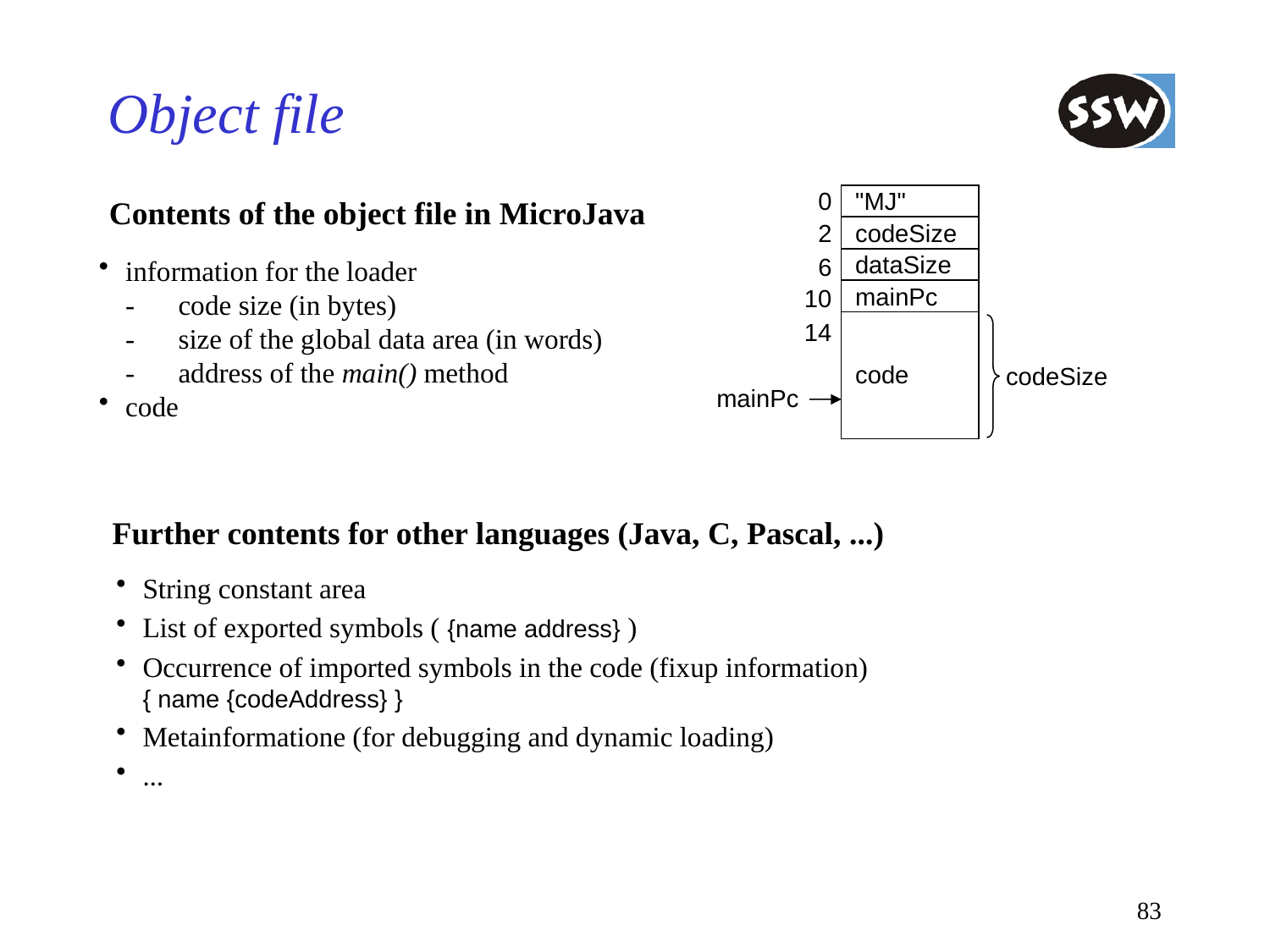

# Object file
0
"MJ"

Contents of the object file in MicroJava
2
codeSize

dataSize
6
information for the loader
-	code size (in bytes)
-	size of the global data area (in words)
-	address of the main() method
code

mainPc
10

14

code
codeSize
mainPc

Further contents for other languages (Java, C, Pascal, ...)
String constant area
List of exported symbols ( {name address} )
Occurrence of imported symbols in the code (fixup information)
{ name {codeAddress} }
Metainformatione (for debugging and dynamic loading)
...
83